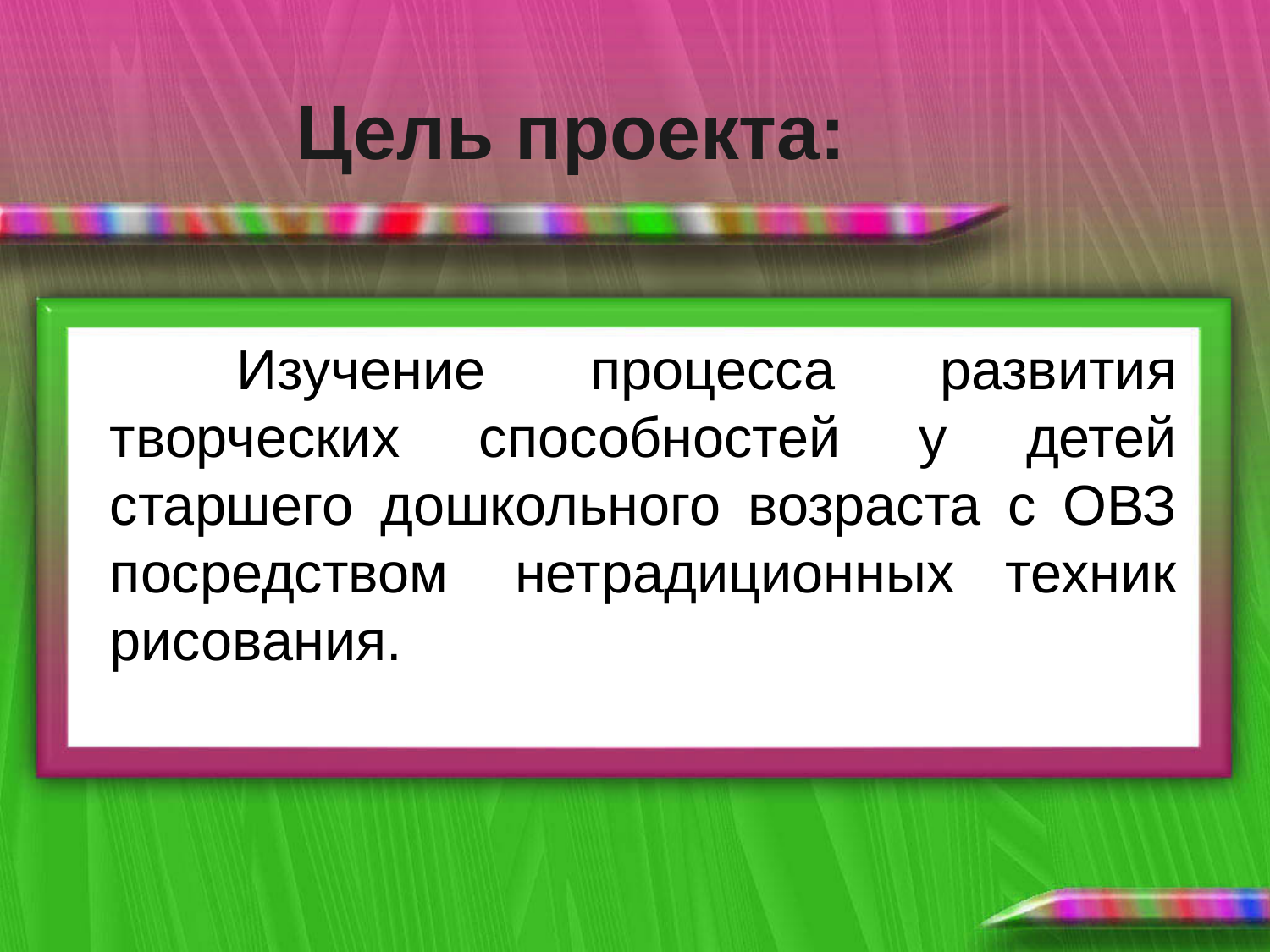

# Цель проекта:
		Изучение процесса развития творческих способностей у детей старшего дошкольного возраста с ОВЗ посредством  нетрадиционных техник рисования.